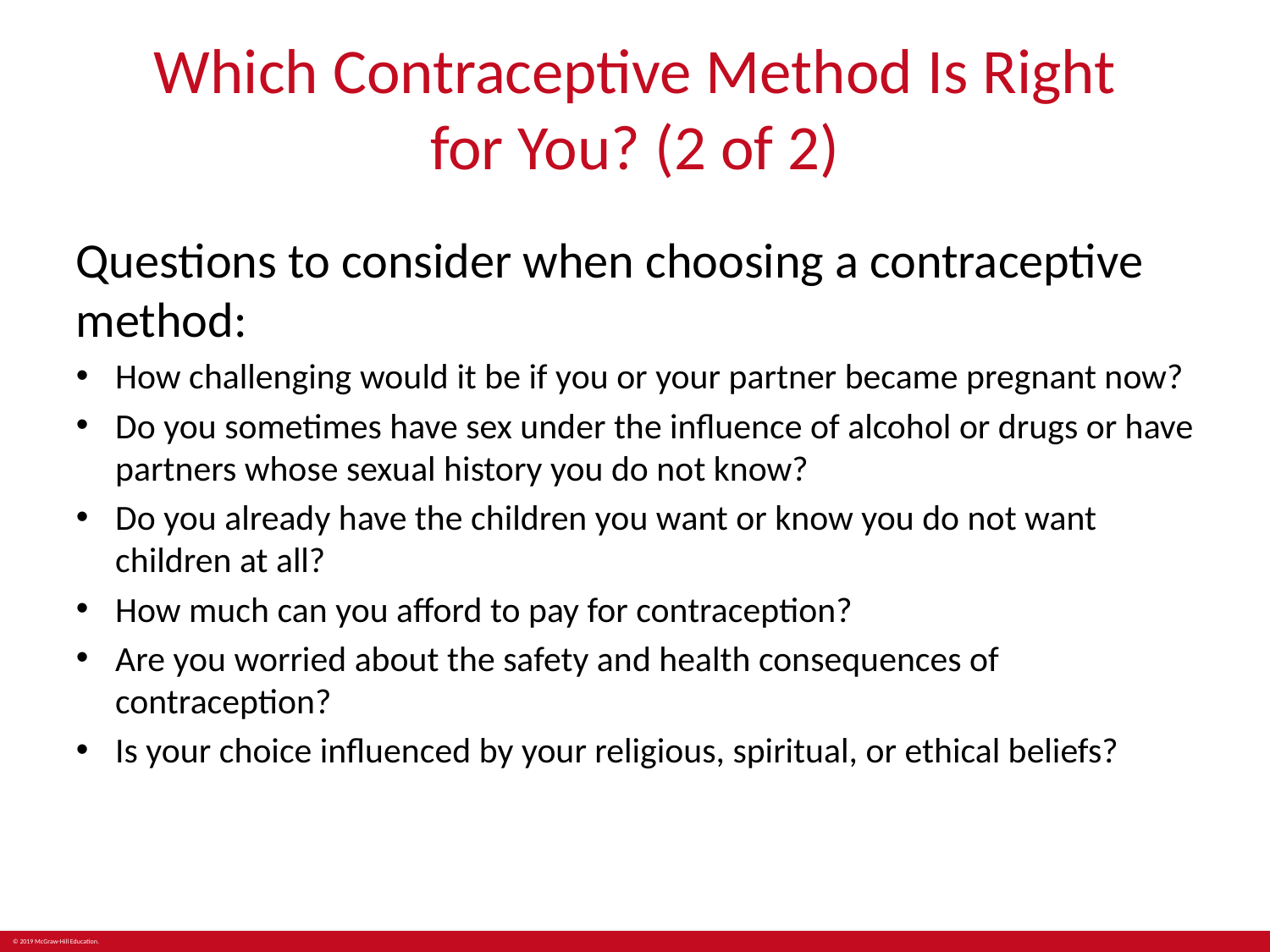

# Which Contraceptive Method Is Right for You? (2 of 2)
Questions to consider when choosing a contraceptive method:
How challenging would it be if you or your partner became pregnant now?
Do you sometimes have sex under the influence of alcohol or drugs or have partners whose sexual history you do not know?
Do you already have the children you want or know you do not want children at all?
How much can you afford to pay for contraception?
Are you worried about the safety and health consequences of contraception?
Is your choice influenced by your religious, spiritual, or ethical beliefs?